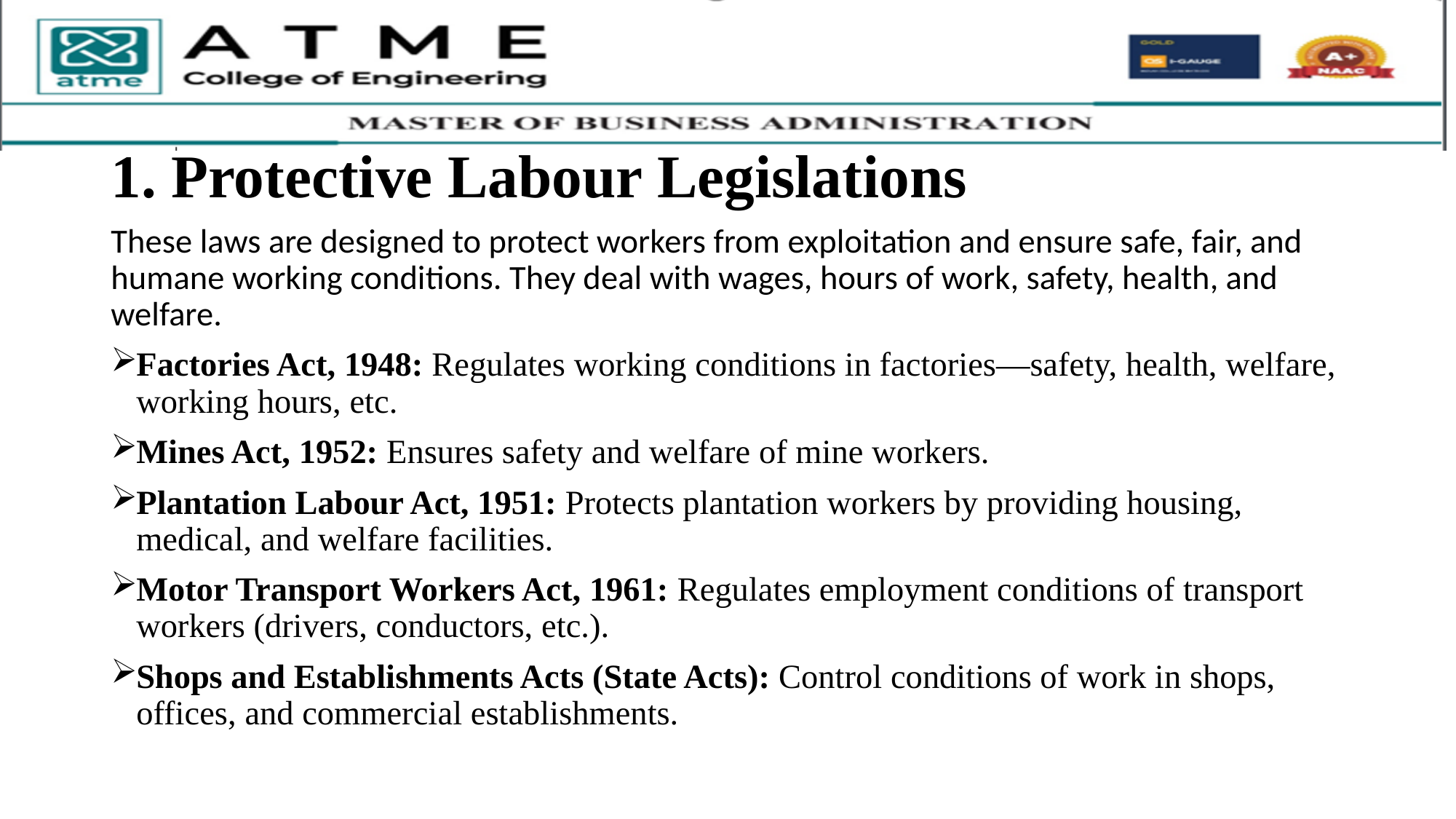

# 1. Protective Labour Legislations
These laws are designed to protect workers from exploitation and ensure safe, fair, and humane working conditions. They deal with wages, hours of work, safety, health, and welfare.
Factories Act, 1948: Regulates working conditions in factories—safety, health, welfare, working hours, etc.
Mines Act, 1952: Ensures safety and welfare of mine workers.
Plantation Labour Act, 1951: Protects plantation workers by providing housing, medical, and welfare facilities.
Motor Transport Workers Act, 1961: Regulates employment conditions of transport workers (drivers, conductors, etc.).
Shops and Establishments Acts (State Acts): Control conditions of work in shops, offices, and commercial establishments.